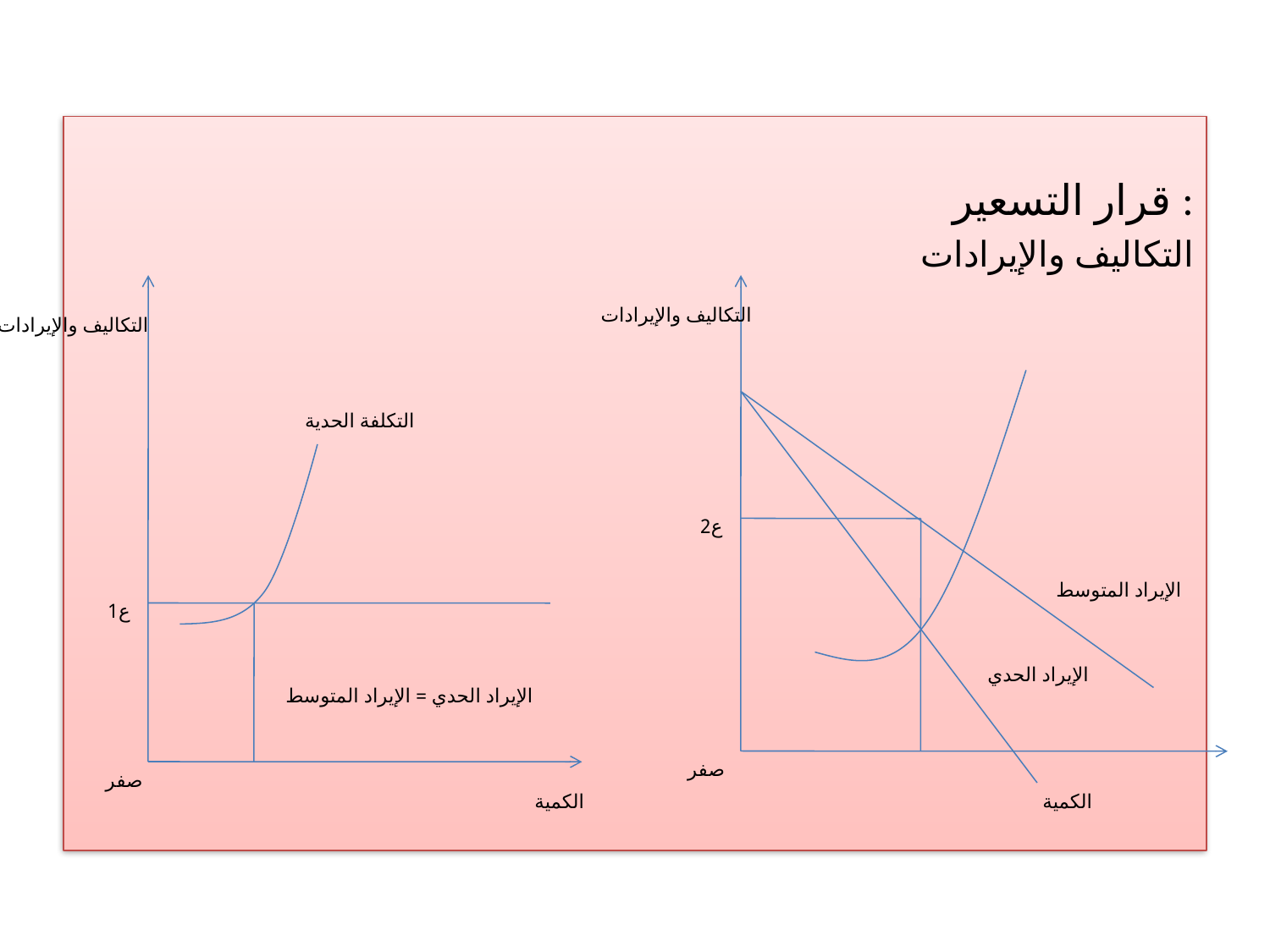

قرار التسعير :
التكاليف والإيرادات

التكاليف والإيرادات
التكاليف والإيرادات

التكلفة الحدية

ع2
الإيراد المتوسط
ع1
الإيراد الحدي
الإيراد الحدي = الإيراد المتوسط
صفر
صفر
الكمية
الكمية